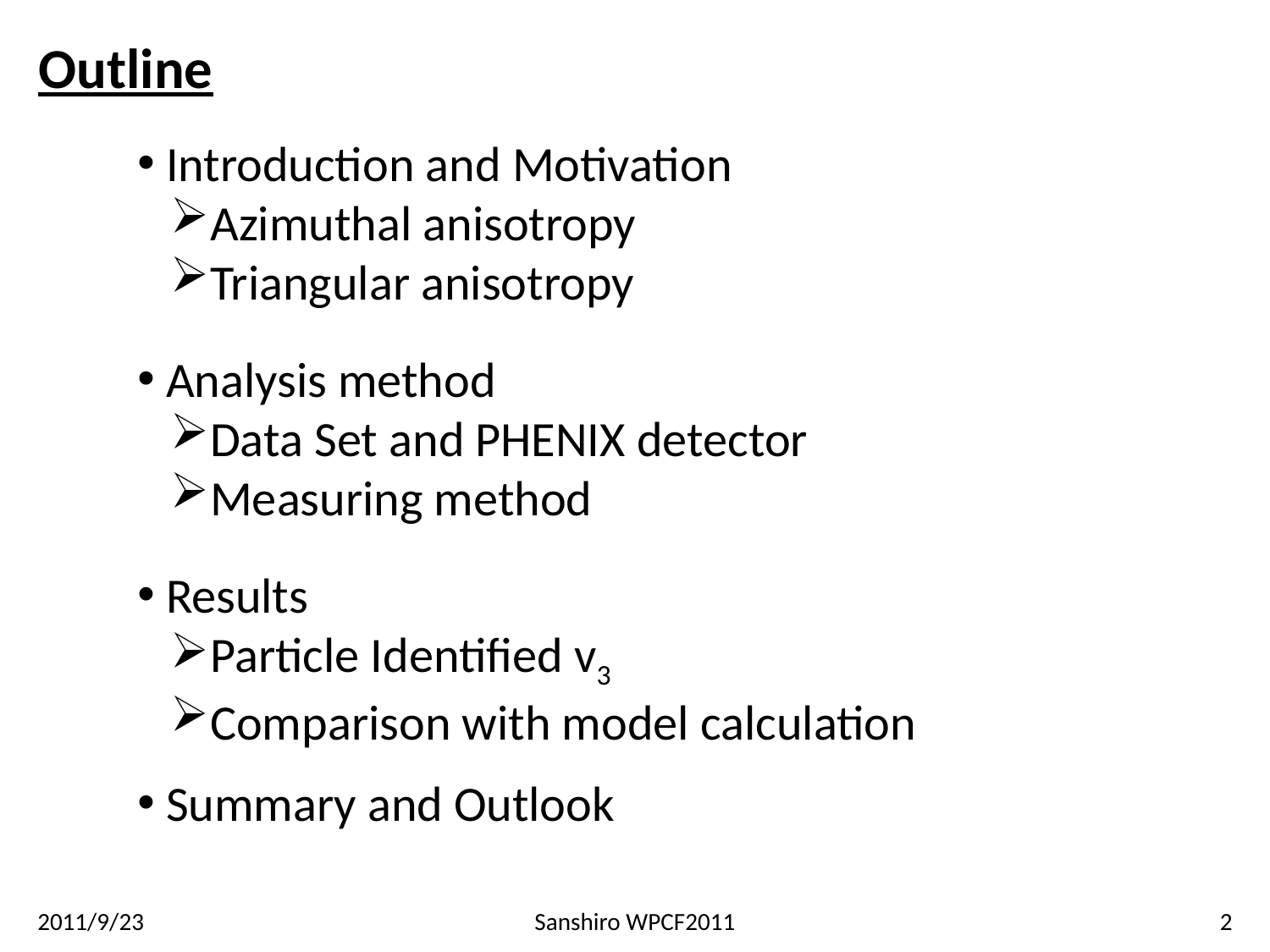

Outline
 Introduction and Motivation
Azimuthal anisotropy
Triangular anisotropy

 Analysis method
Data Set and PHENIX detector
Measuring method

 Results
Particle Identified v3
Comparison with model calculation

 Summary and Outlook
2011/9/23
Sanshiro WPCF2011
2